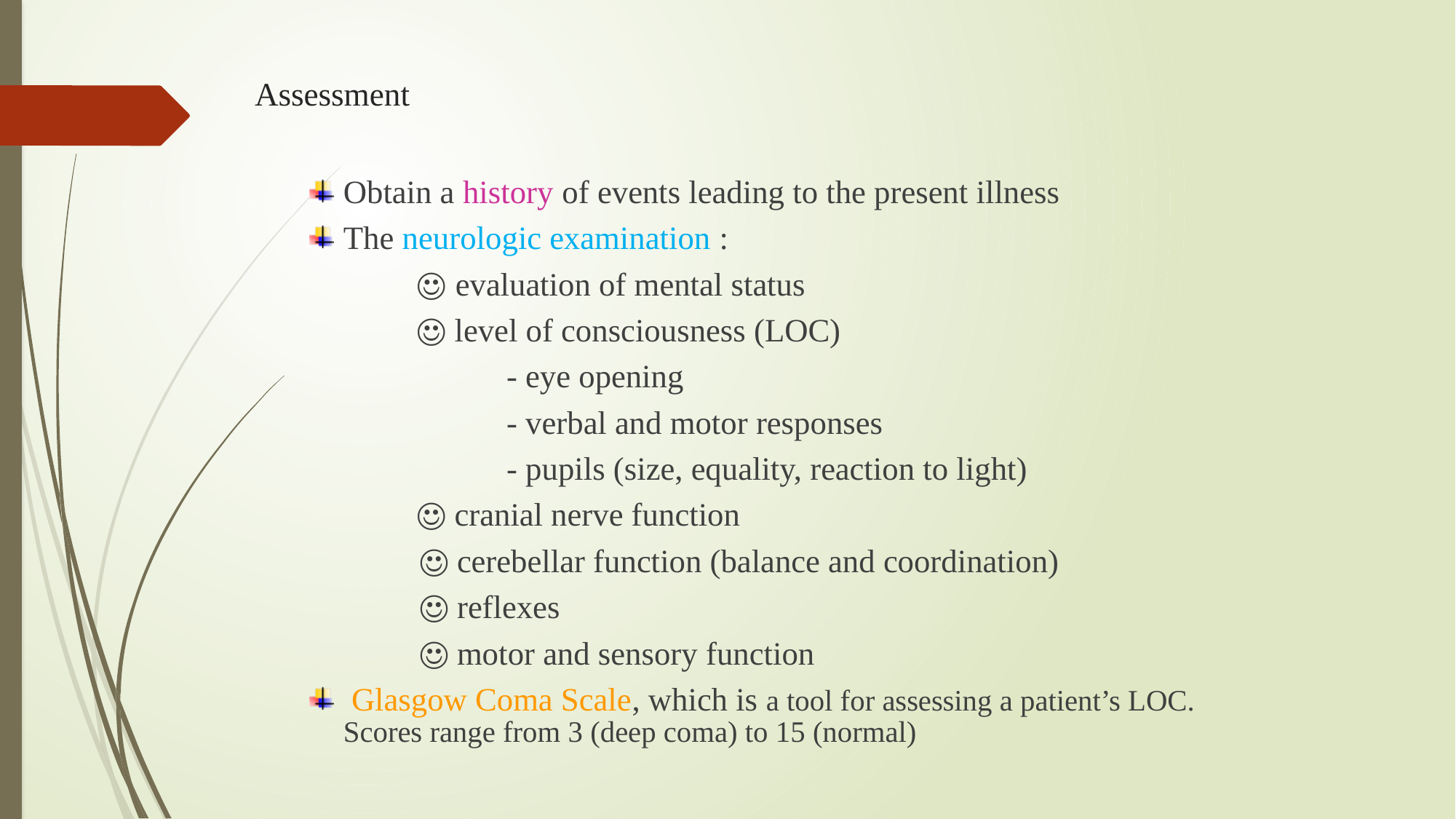

# Assessment
Obtain a history of events leading to the present illness
The neurologic examination :
             ☺ evaluation of mental status
             ☺ level of consciousness (LOC)
                        - eye opening
                        - verbal and motor responses
                        - pupils (size, equality, reaction to light)
             ☺ cranial nerve function
            ☺ cerebellar function (balance and coordination)
            ☺ reflexes
            ☺ motor and sensory function
 Glasgow Coma Scale, which is a tool for assessing a patient’s LOC. Scores range from 3 (deep coma) to 15 (normal)